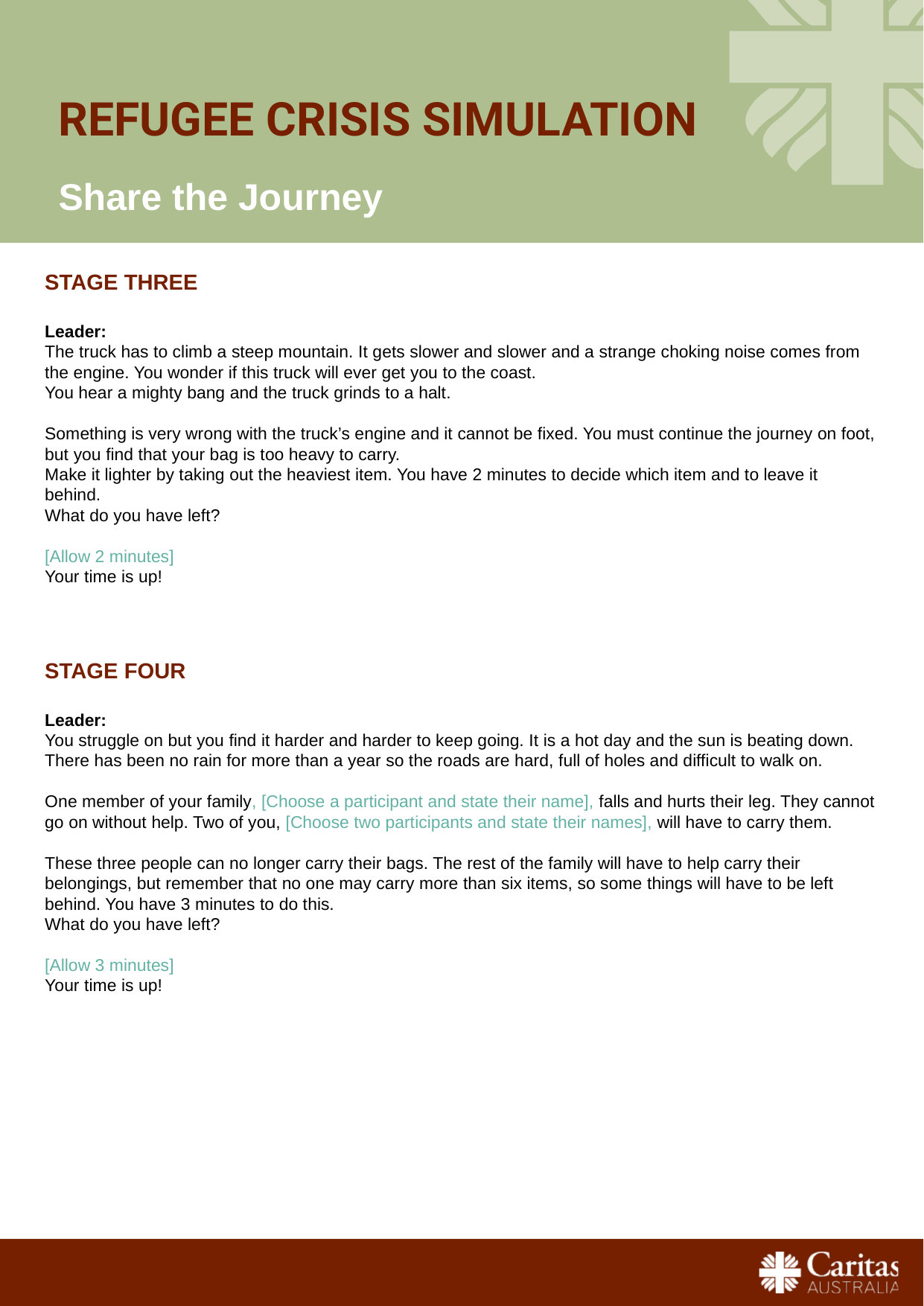

# Refugee crisis simulation
Share the Journey
STAGE THREE

Leader:
The truck has to climb a steep mountain. It gets slower and slower and a strange choking noise comes from the engine. You wonder if this truck will ever get you to the coast.
You hear a mighty bang and the truck grinds to a halt.

Something is very wrong with the truck’s engine and it cannot be fixed. You must continue the journey on foot, but you find that your bag is too heavy to carry.
Make it lighter by taking out the heaviest item. You have 2 minutes to decide which item and to leave it    behind.
What do you have left?

[Allow 2 minutes]
Your time is up!

STAGE FOUR

Leader:
You struggle on but you find it harder and harder to keep going. It is a hot day and the sun is beating down. There has been no rain for more than a year so the roads are hard, full of holes and difficult to walk on.

One member of your family, [Choose a participant and state their name], falls and hurts their leg. They cannot go on without help. Two of you, [Choose two participants and state their names], will have to carry them.

These three people can no longer carry their bags. The rest of the family will have to help carry their belongings, but remember that no one may carry more than six items, so some things will have to be left behind. You have 3 minutes to do this.
What do you have left?

[Allow 3 minutes]
Your time is up!